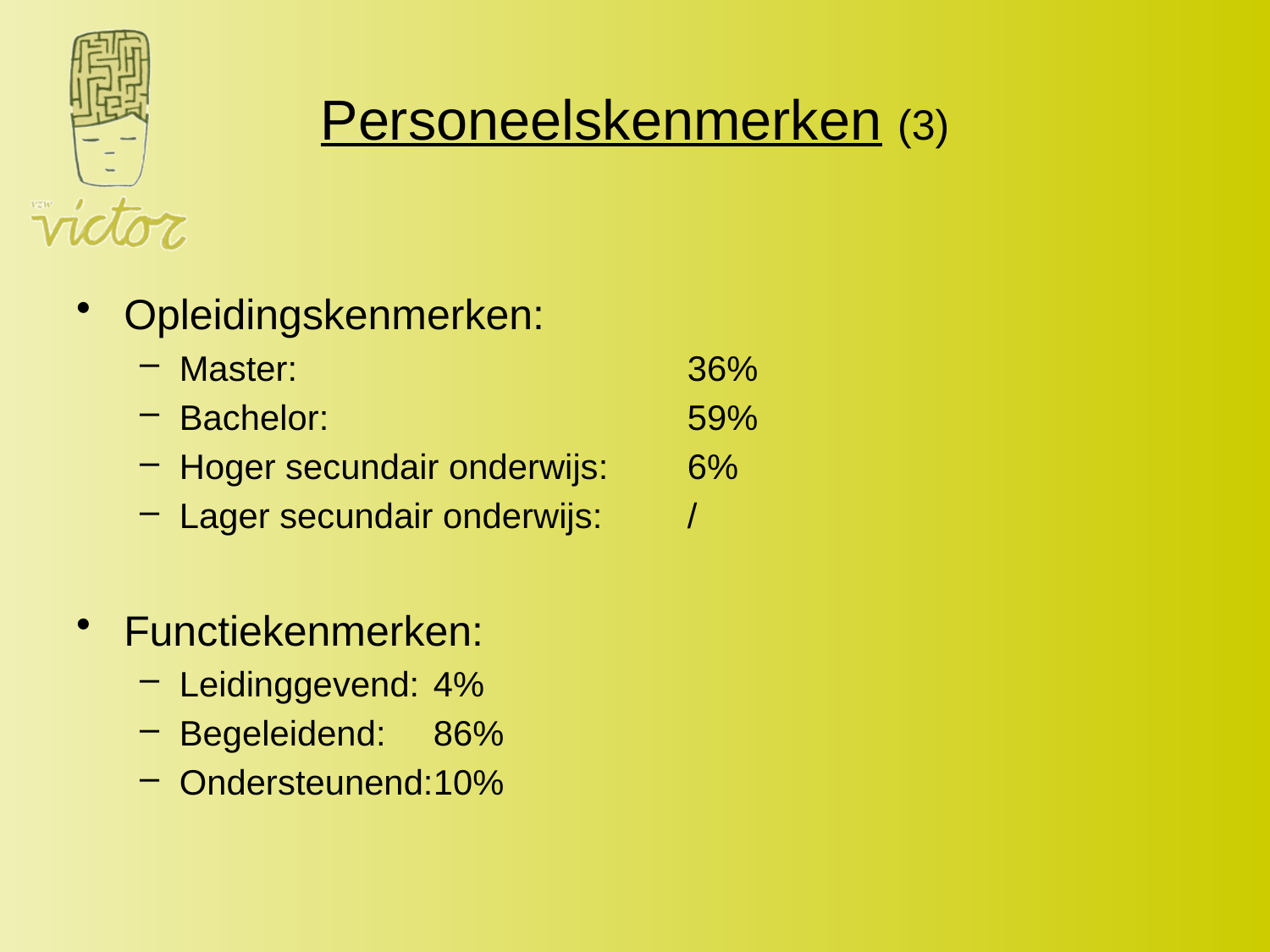

# Personeelskenmerken (3)

Opleidingskenmerken:
Master:				36%
Bachelor: 			59%
Hoger secundair onderwijs:	6%
Lager secundair onderwijs:  	/

Functiekenmerken:
Leidinggevend:	4%
Begeleidend:	86%
Ondersteunend:	10%